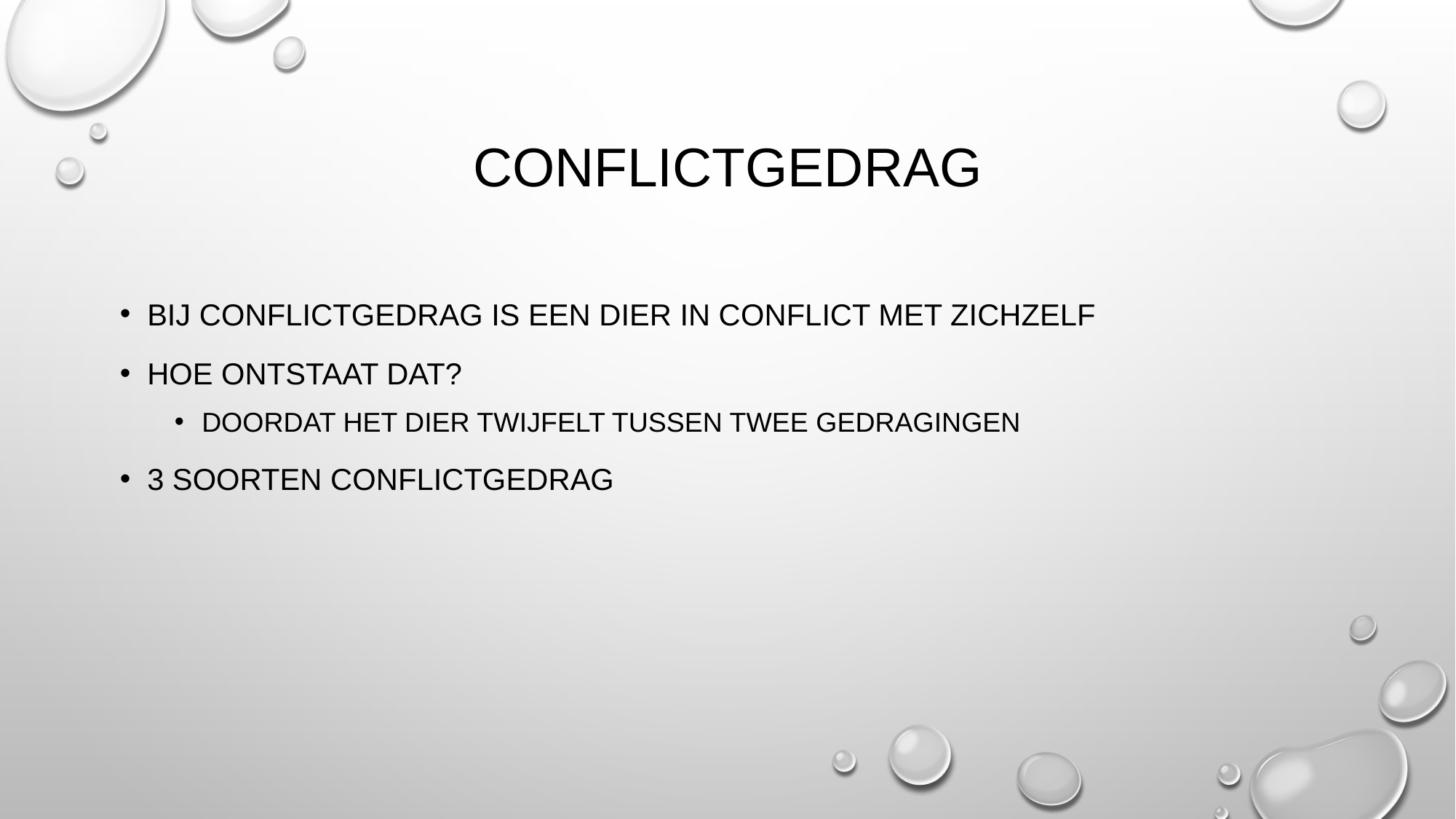

# conflictgedrag
Bij conflictgedrag is een dier in conflict met zichzelf
Hoe ontstaat dat?
Doordat het dier twijfelt tussen twee gedragingen
3 soorten conflictgedrag